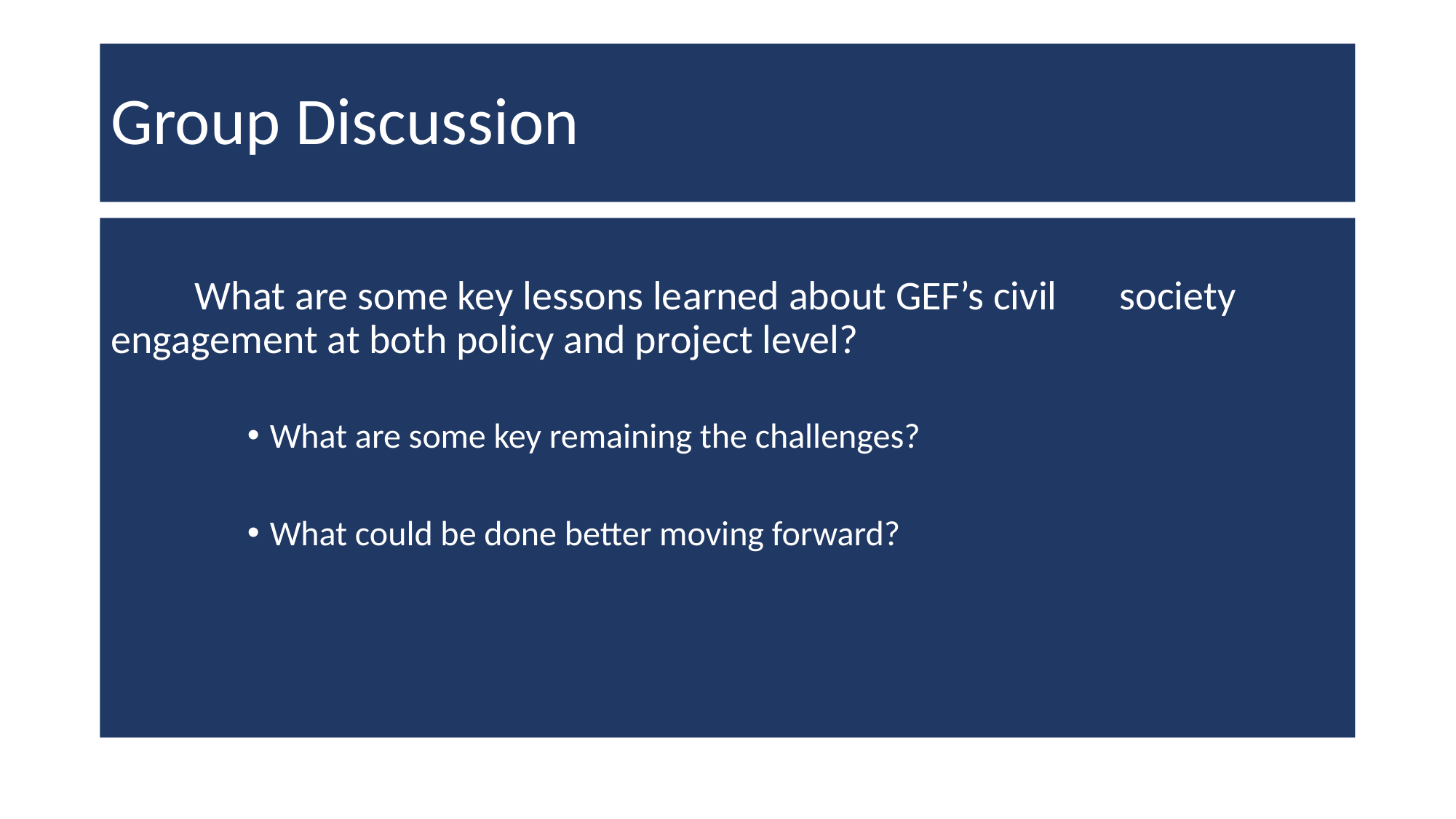

# Group Discussion

	What are some key lessons learned about GEF’s civil 	society engagement at both policy and project level?

What are some key remaining the challenges?

What could be done better moving forward?